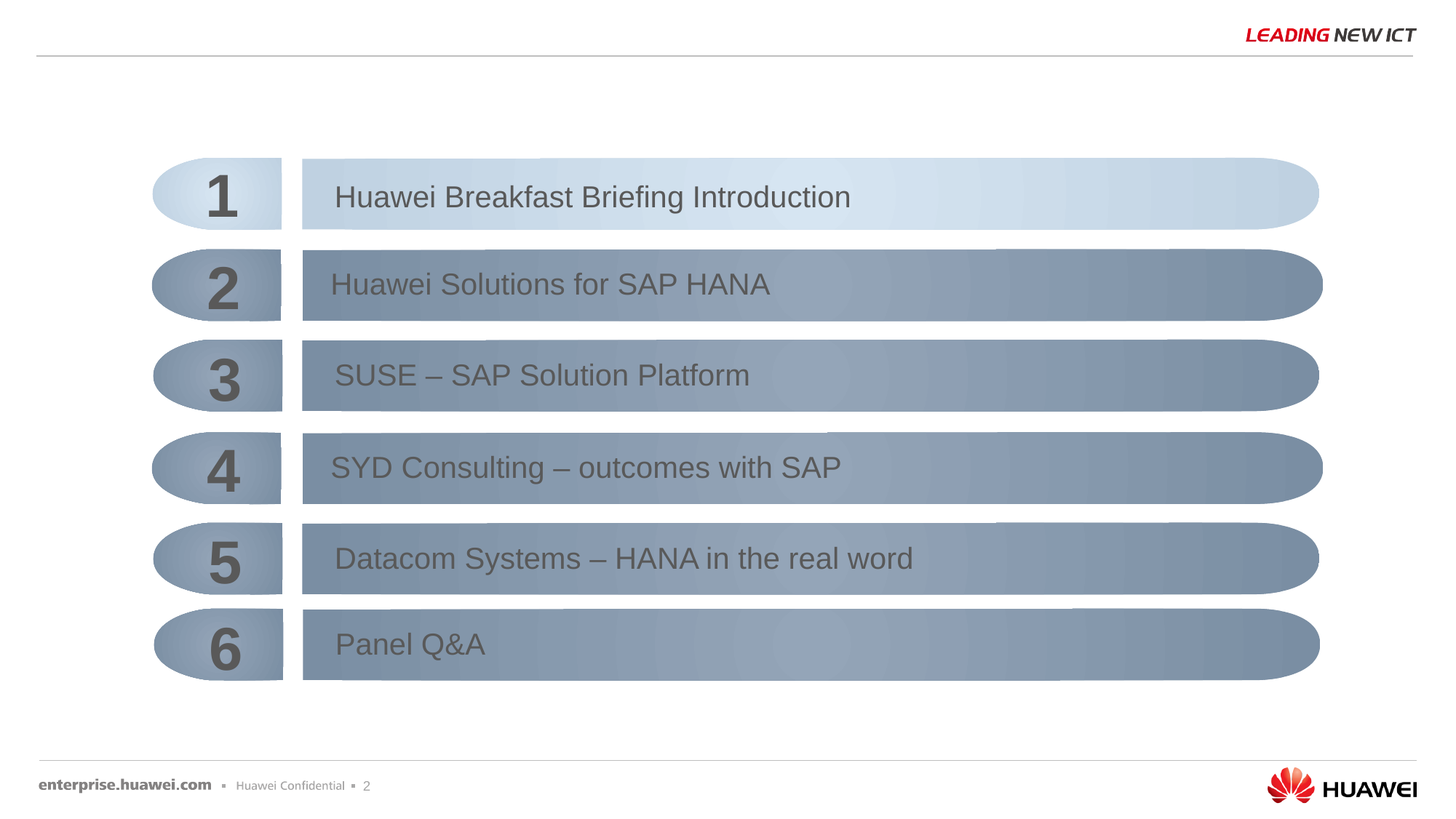

1

Huawei Breakfast Briefing Introduction
2

Huawei Solutions for SAP HANA
3

SUSE – SAP Solution Platform
4

SYD Consulting – outcomes with SAP
5

Datacom Systems – HANA in the real word
6

Panel Q&A